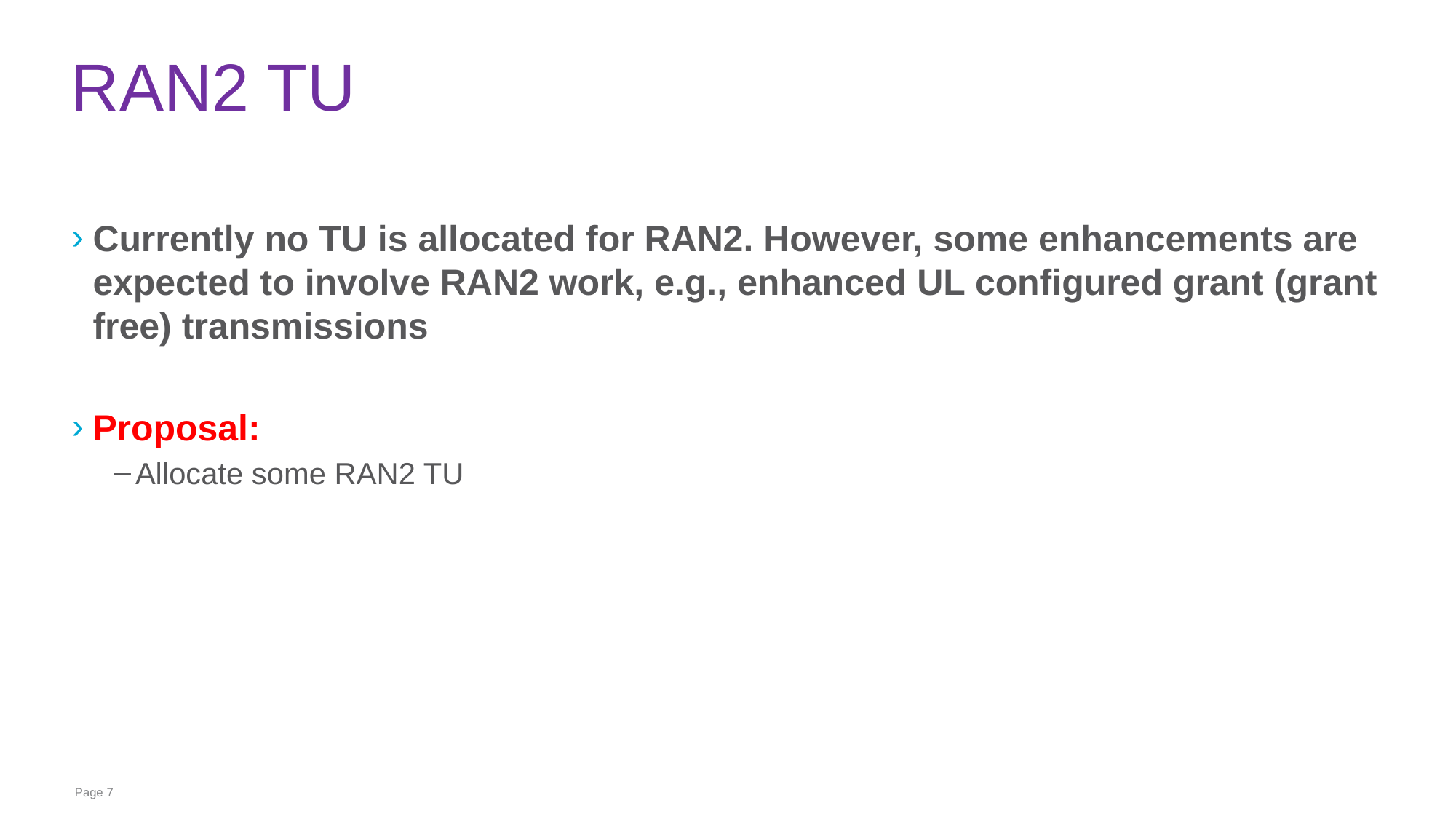

# RAN2 TU
Currently no TU is allocated for RAN2. However, some enhancements are expected to involve RAN2 work, e.g., enhanced UL configured grant (grant free) transmissions

Proposal:
Allocate some RAN2 TU